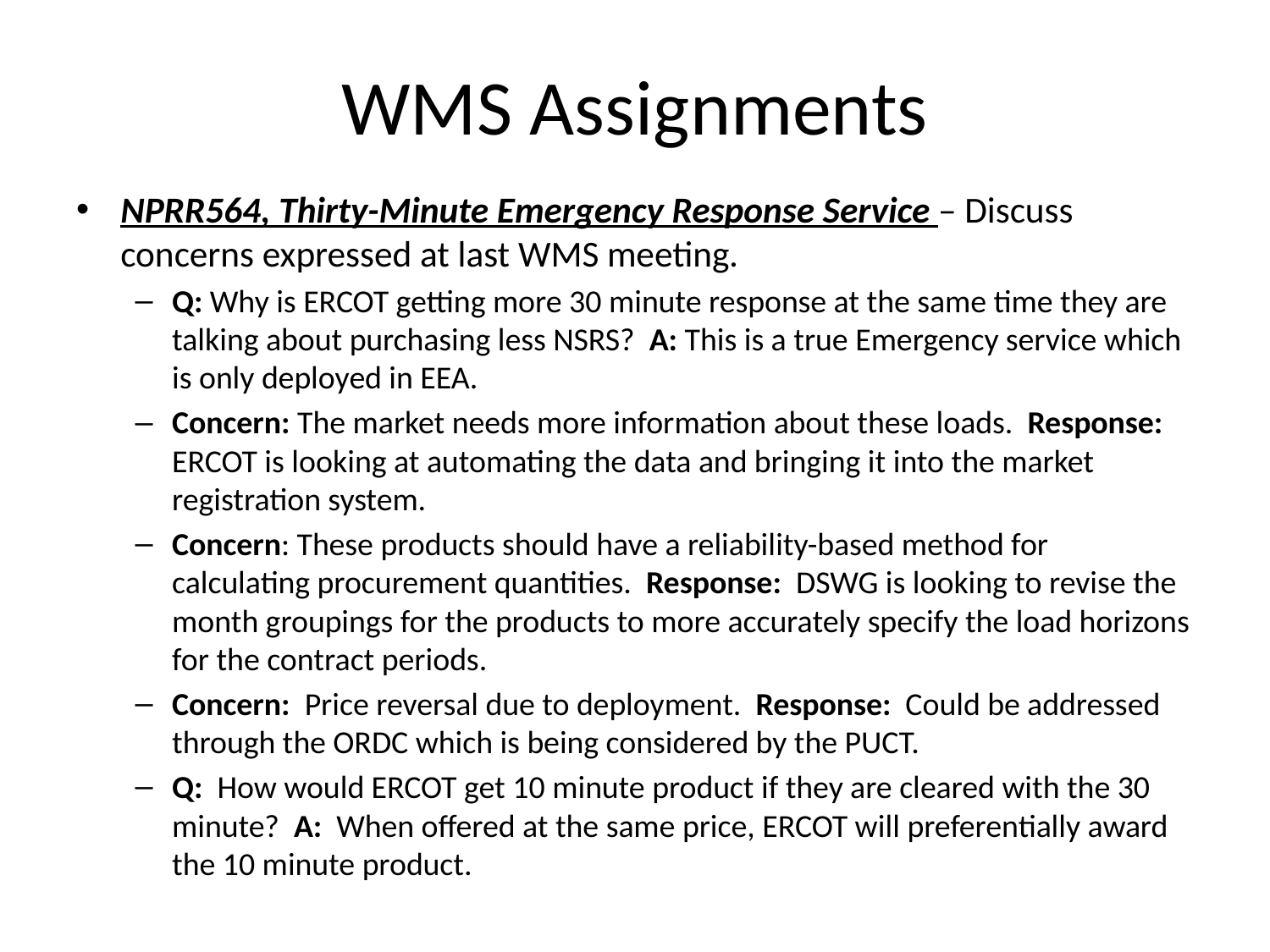

# WMS Assignments
NPRR564, Thirty-Minute Emergency Response Service – Discuss concerns expressed at last WMS meeting.
Q: Why is ERCOT getting more 30 minute response at the same time they are talking about purchasing less NSRS?  A: This is a true Emergency service which is only deployed in EEA.
Concern: The market needs more information about these loads.  Response: ERCOT is looking at automating the data and bringing it into the market registration system.
Concern: These products should have a reliability-based method for calculating procurement quantities.  Response:  DSWG is looking to revise the month groupings for the products to more accurately specify the load horizons for the contract periods.
Concern:  Price reversal due to deployment.  Response:  Could be addressed through the ORDC which is being considered by the PUCT.
Q:  How would ERCOT get 10 minute product if they are cleared with the 30 minute?  A:  When offered at the same price, ERCOT will preferentially award the 10 minute product.